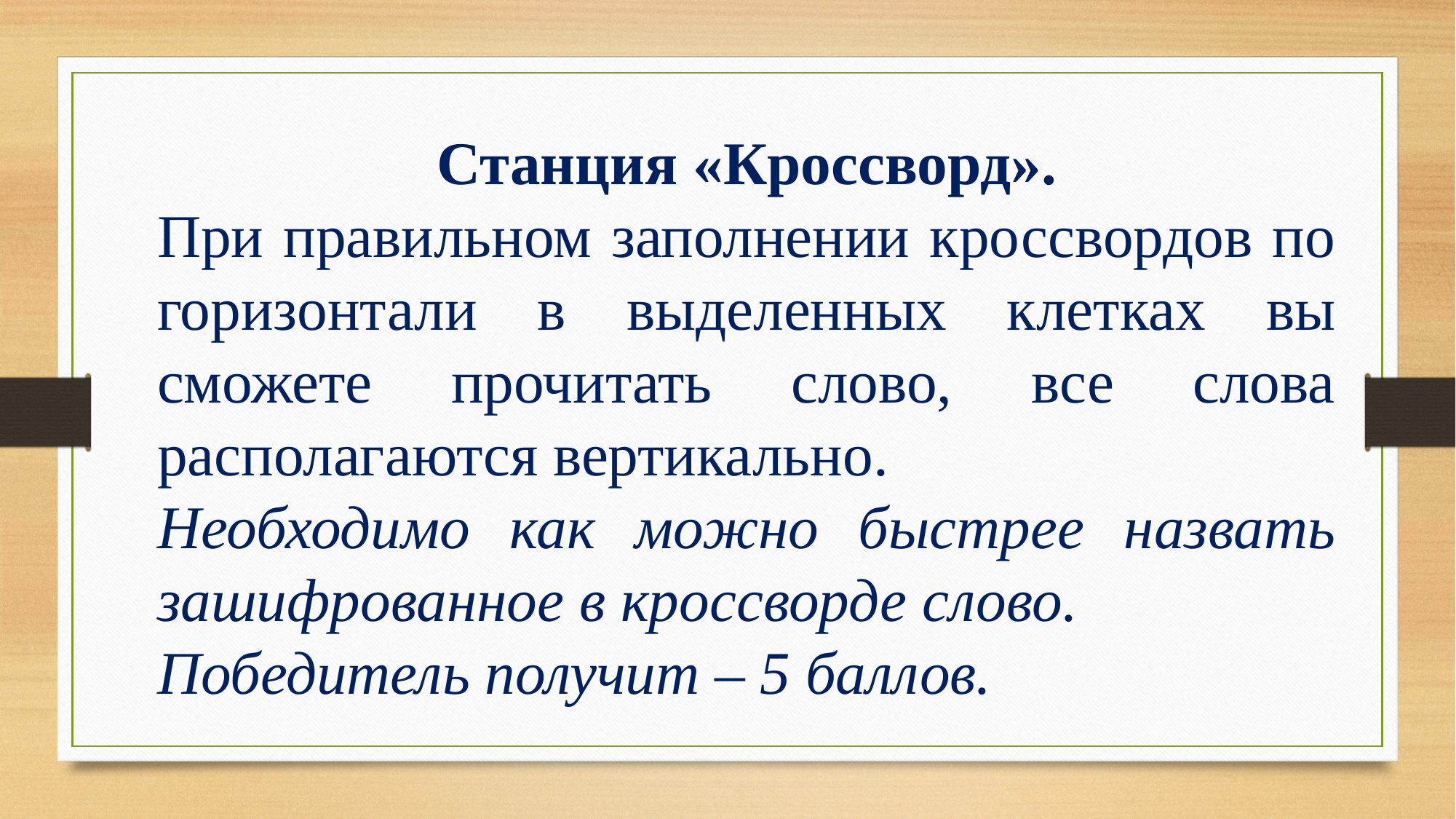

Станция «Кроссворд».
При правильном заполнении кроссвордов по горизонтали в выделенных клетках вы сможете прочитать слово, все слова располагаются вертикально.
Необходимо как можно быстрее назвать зашифрованное в кроссворде слово.
Победитель получит – 5 баллов.